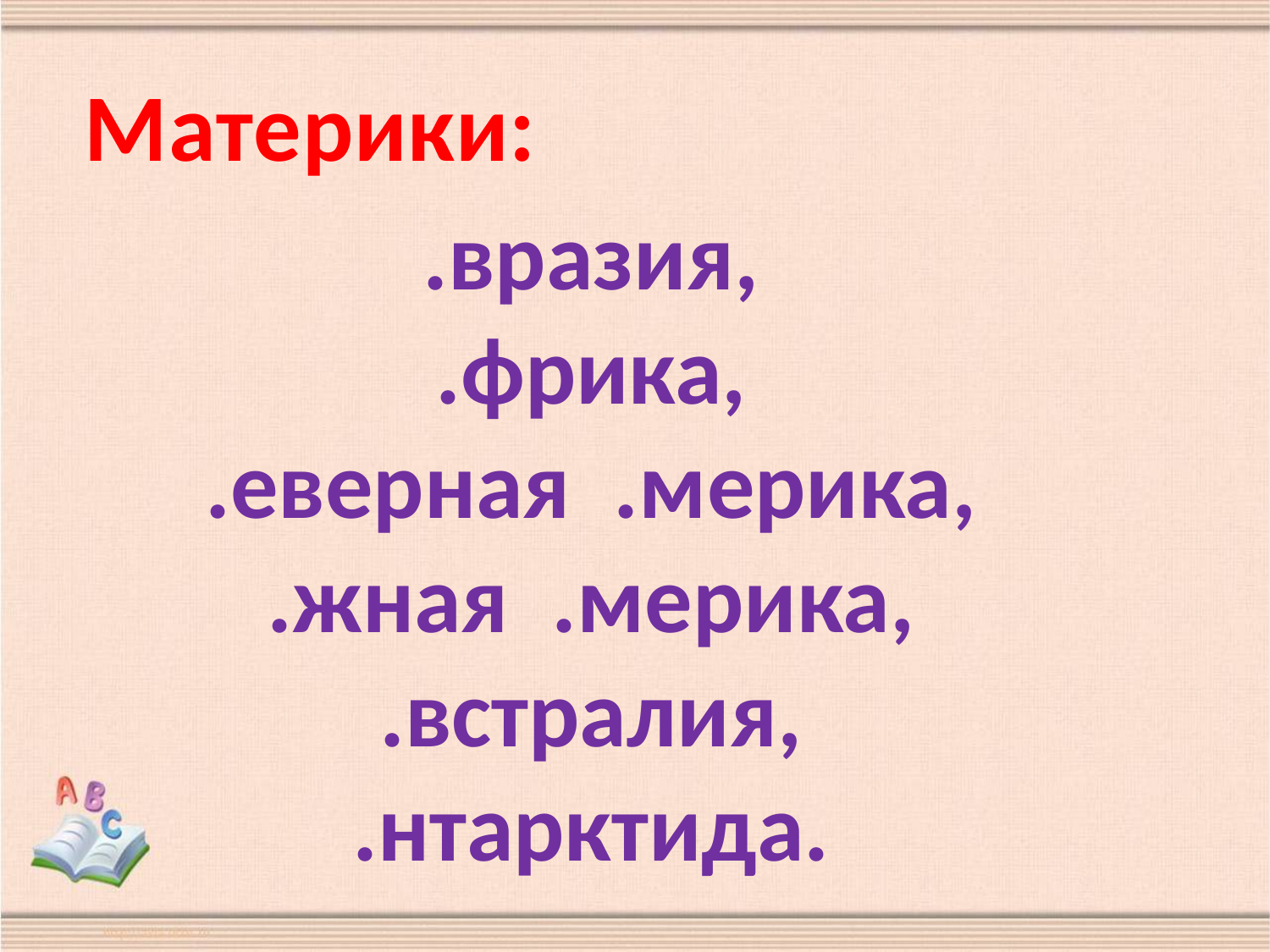

#
Материки:
.вразия,
.фрика,
.еверная  .мерика,
.жная  .мерика,
.встралия,
.нтарктида.